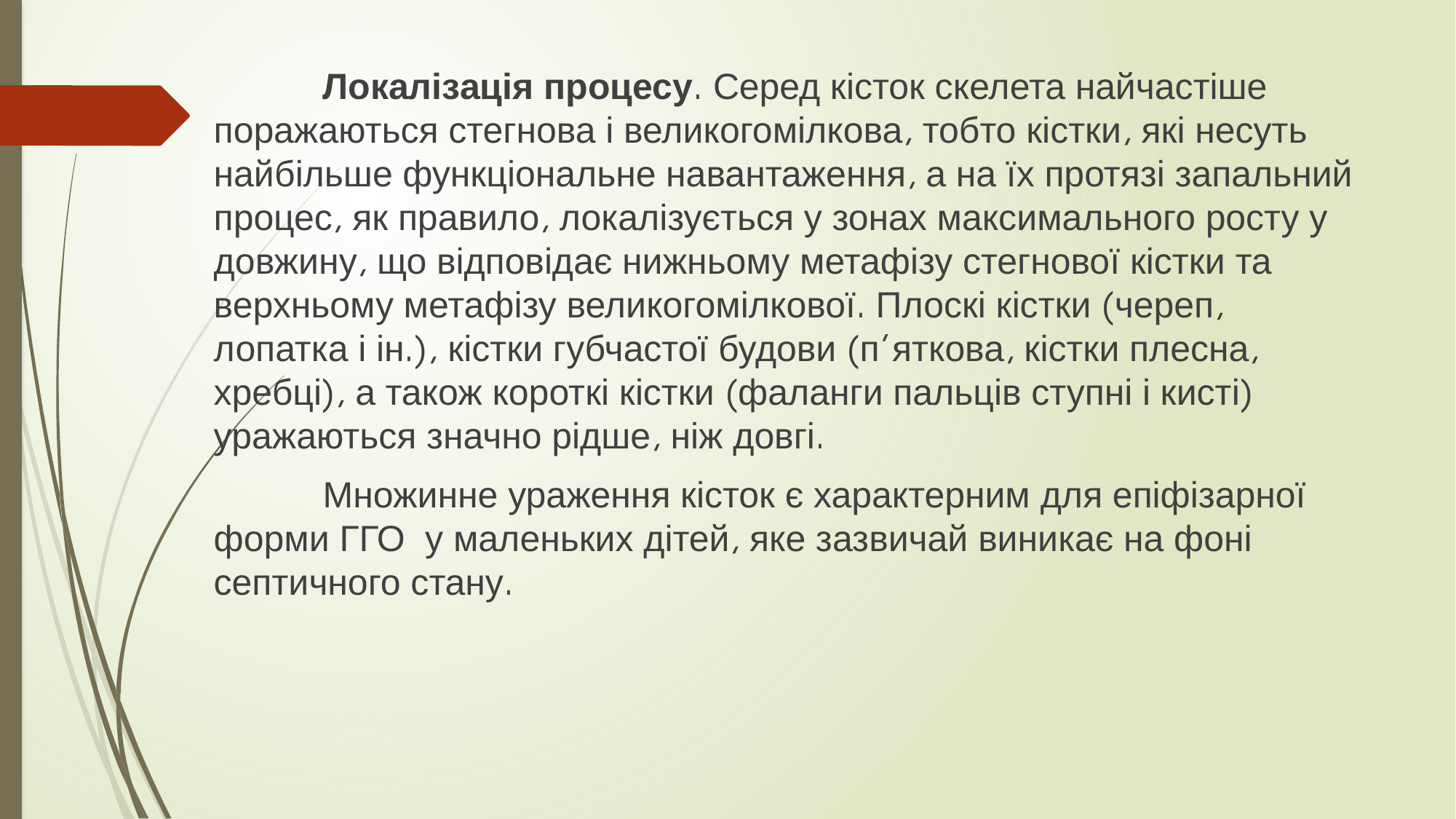

Локалізація процесу. Серед кісток скелета найчастіше поражаються стегнова і великогомілкова, тобто кістки, які несуть найбільше функціональне навантаження, а на їх протязі запальний процес, як правило, локалізується у зонах максимального росту у довжину, що відповідає нижньому метафізу стегнової кістки та верхньому метафізу великогомілкової. Плоскі кістки (череп, лопатка і ін.), кістки губчастої будови (п’яткова, кістки плесна, хребці), а також короткі кістки (фаланги пальців ступні і кисті) уражаються значно рідше, ніж довгі.
	Множинне ураження кісток є характерним для епіфізарної форми ГГО  у маленьких дітей, яке зазвичай виникає на фоні септичного стану.